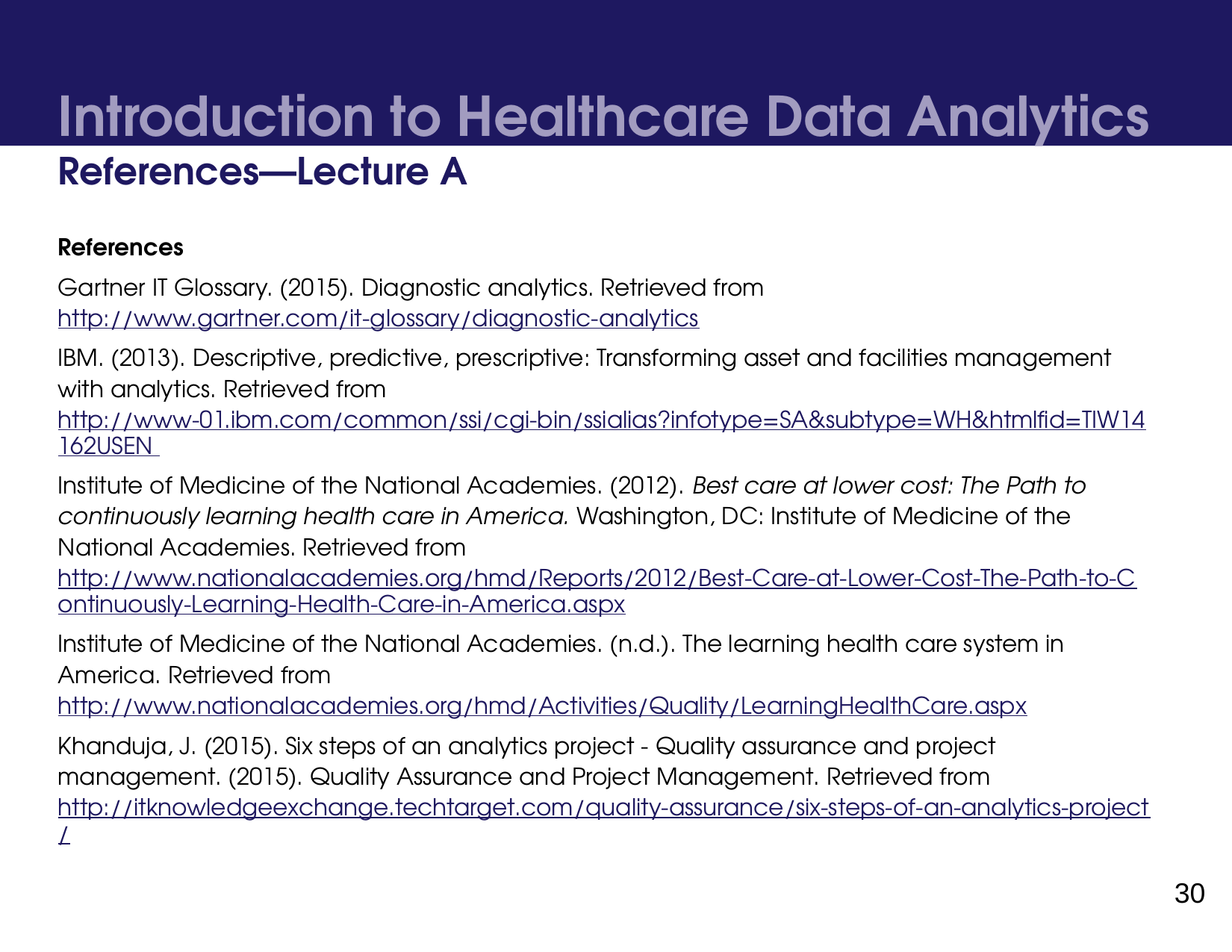

# Introduction to Healthcare Data Analytics References—Lecture A
References
Gartner IT Glossary. (2015). Diagnostic analytics. Retrieved from http://www.gartner.com/it-glossary/diagnostic-analytics
IBM. (2013). Descriptive, predictive, prescriptive: Transforming asset and facilities management with analytics. Retrieved from http://www-01.ibm.com/common/ssi/cgi-bin/ssialias?infotype=SA&subtype=WH&htmlfid=TIW14162USEN
Institute of Medicine of the National Academies. (2012). Best care at lower cost: The Path to continuously learning health care in America. Washington, DC: Institute of Medicine of the National Academies. Retrieved from http://www.nationalacademies.org/hmd/Reports/2012/Best-Care-at-Lower-Cost-The-Path-to-Continuously-Learning-Health-Care-in-America.aspx
Institute of Medicine of the National Academies. (n.d.). The learning health care system in America. Retrieved from http://www.nationalacademies.org/hmd/Activities/Quality/LearningHealthCare.aspx
Khanduja, J. (2015). Six steps of an analytics project - Quality assurance and project management. (2015). Quality Assurance and Project Management. Retrieved from http://itknowledgeexchange.techtarget.com/quality-assurance/six-steps-of-an-analytics-project/

30